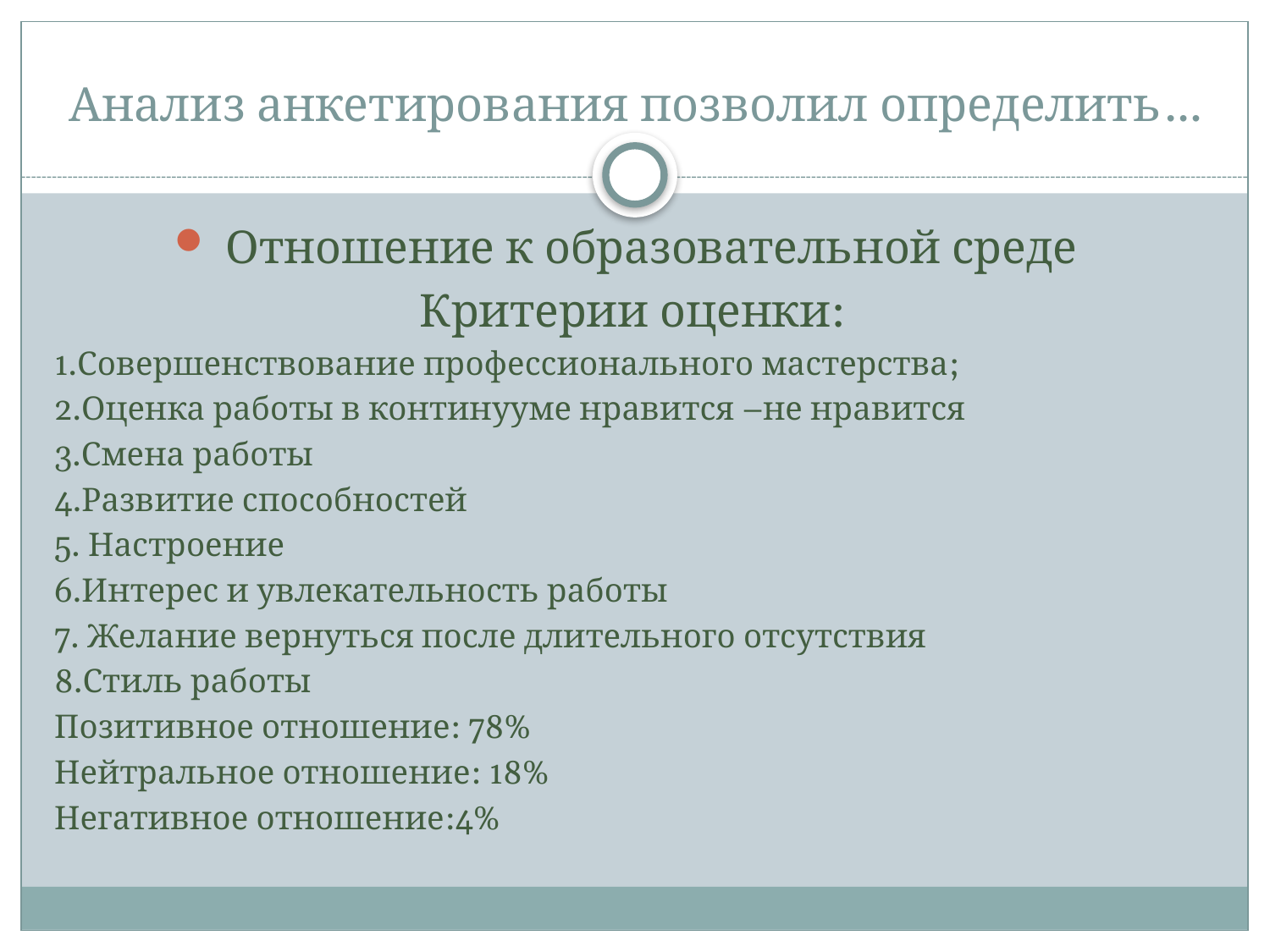

# Анализ анкетирования позволил определить…
Отношение к образовательной среде
Критерии оценки:
1.Совершенствование профессионального мастерства;
2.Оценка работы в континууме нравится –не нравится
3.Смена работы
4.Развитие способностей
5. Настроение
6.Интерес и увлекательность работы
7. Желание вернуться после длительного отсутствия
8.Стиль работы
Позитивное отношение: 78%
Нейтральное отношение: 18%
Негативное отношение:4%